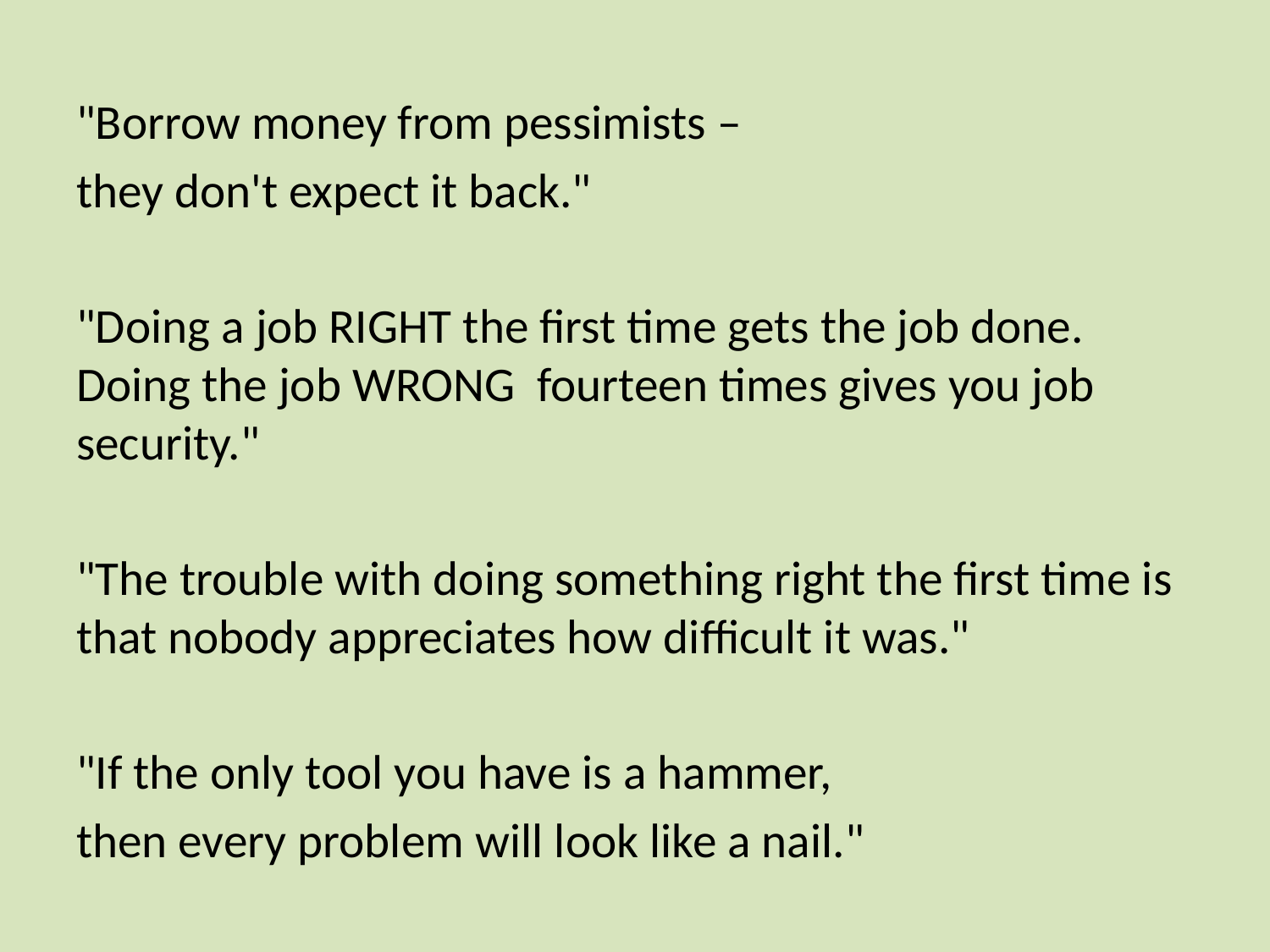

"Borrow money from pessimists –
they don't expect it back."

"Doing a job RIGHT the first time gets the job done.  Doing the job WRONG  fourteen times gives you job security."

"The trouble with doing something right the first time is that nobody appreciates how difficult it was."

"If the only tool you have is a hammer,
then every problem will look like a nail."